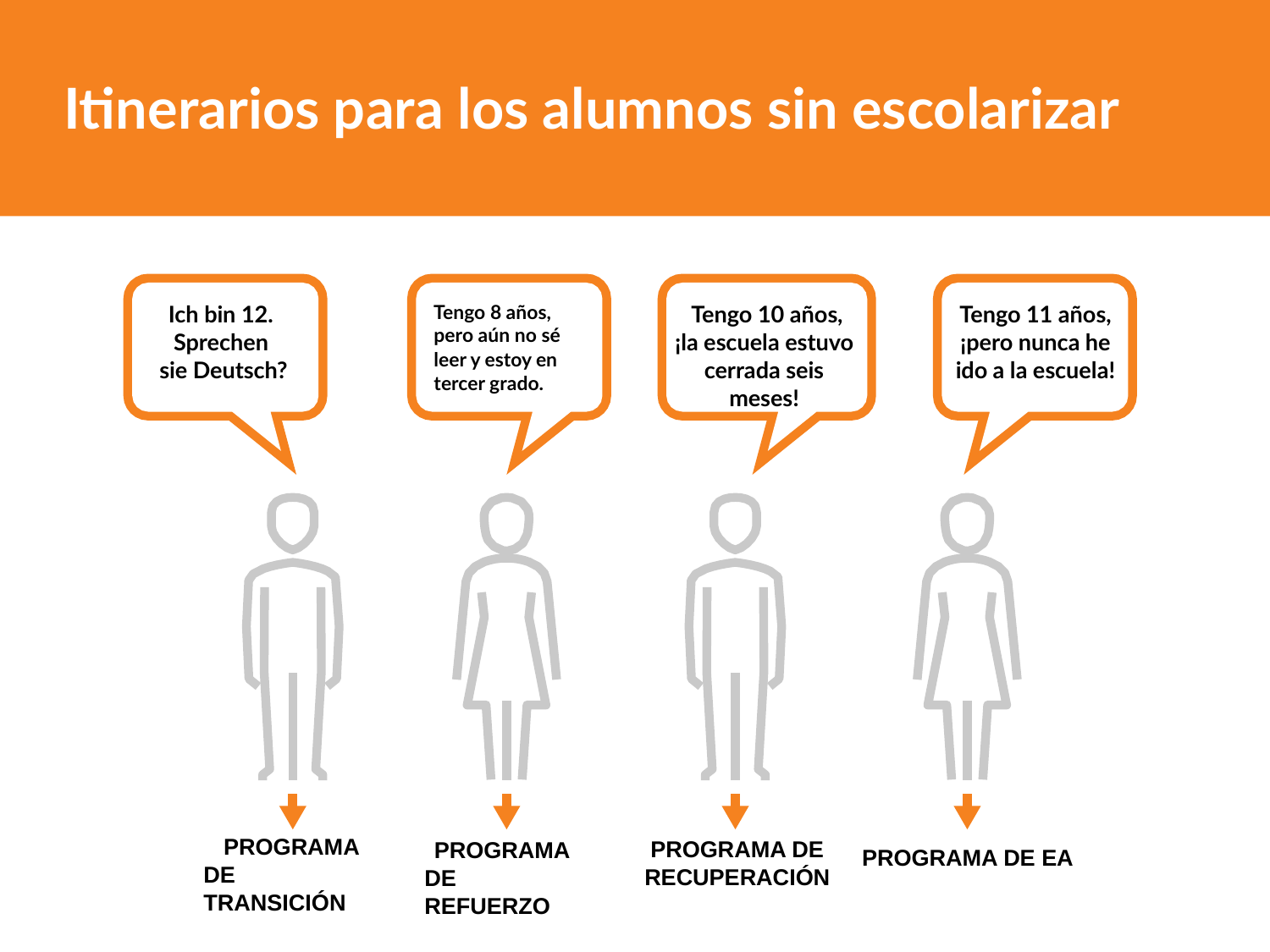

# Itinerarios para los alumnos sin escolarizar

Ich bin 12.
Sprechen sie Deutsch?
Tengo 8 años, pero aún no sé leer y estoy en tercer grado.
Tengo 11 años, ¡pero nunca he ido a la escuela!
Tengo 10 años, ¡la escuela estuvo cerrada seis meses!

PROGRAMA DE TRANSICIÓN
PROGRAMA DE RECUPERACIÓN
PROGRAMA DE REFUERZO
PROGRAMA DE EA